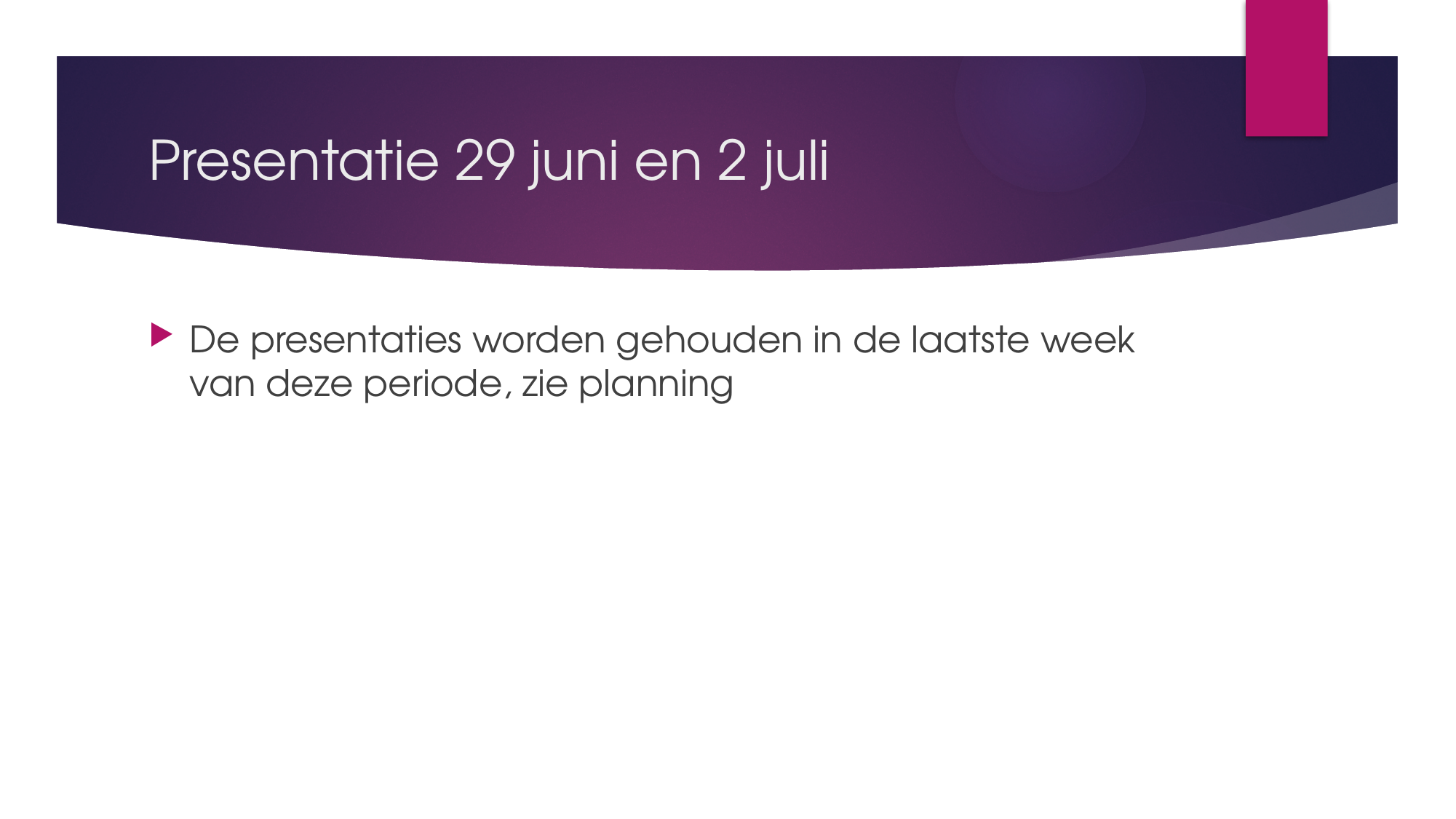

# Presentatie 29 juni en 2 juli
De presentaties worden gehouden in de laatste week van deze periode, zie planning